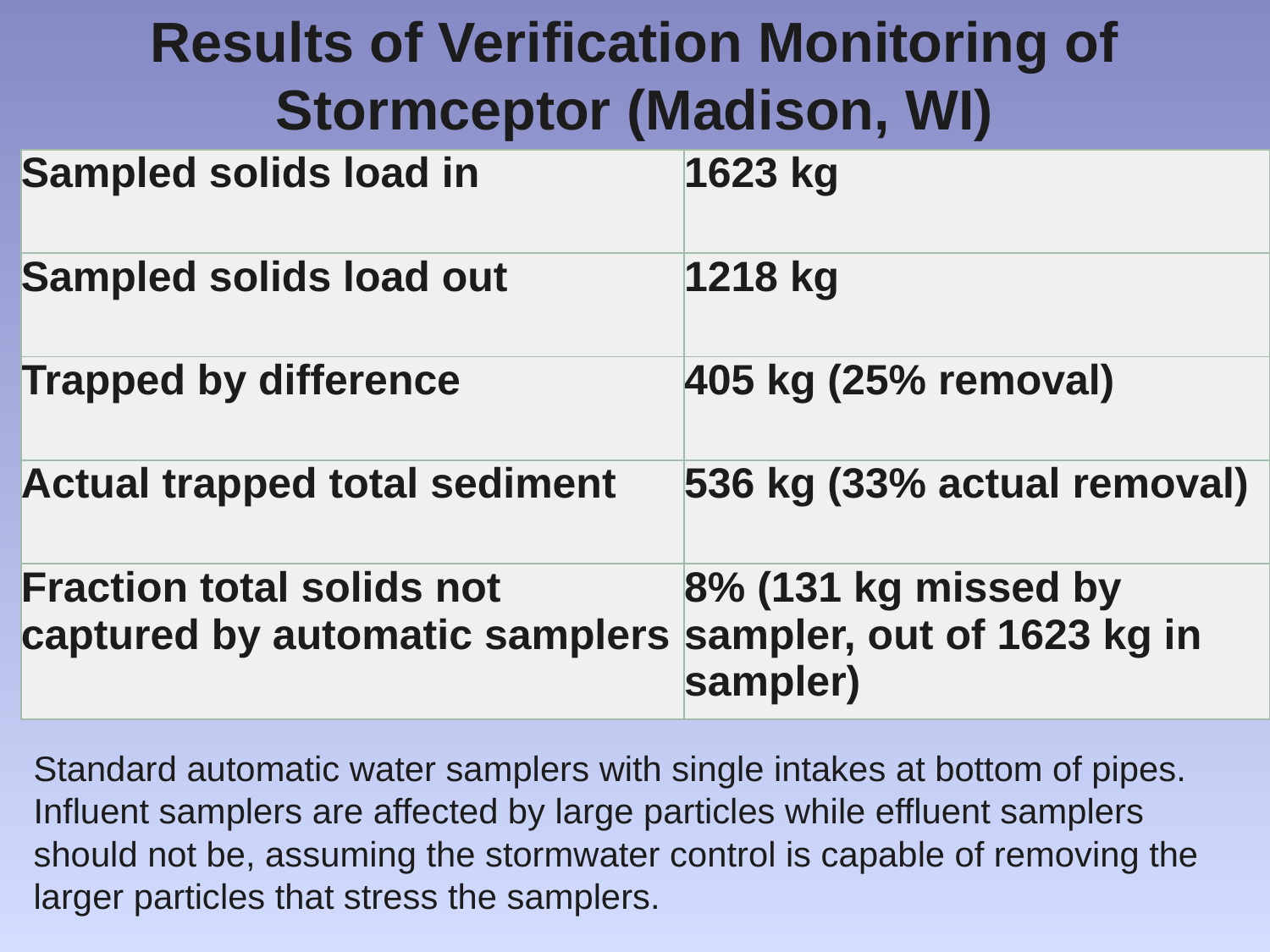

Results of Verification Monitoring of Stormceptor (Madison, WI)
| Sampled solids load in | 1623 kg |
| --- | --- |
| Sampled solids load out | 1218 kg |
| Trapped by difference | 405 kg (25% removal) |
| Actual trapped total sediment | 536 kg (33% actual removal) |
| Fraction total solids not captured by automatic samplers | 8% (131 kg missed by sampler, out of 1623 kg in sampler) |
Standard automatic water samplers with single intakes at bottom of pipes. Influent samplers are affected by large particles while effluent samplers should not be, assuming the stormwater control is capable of removing the larger particles that stress the samplers.